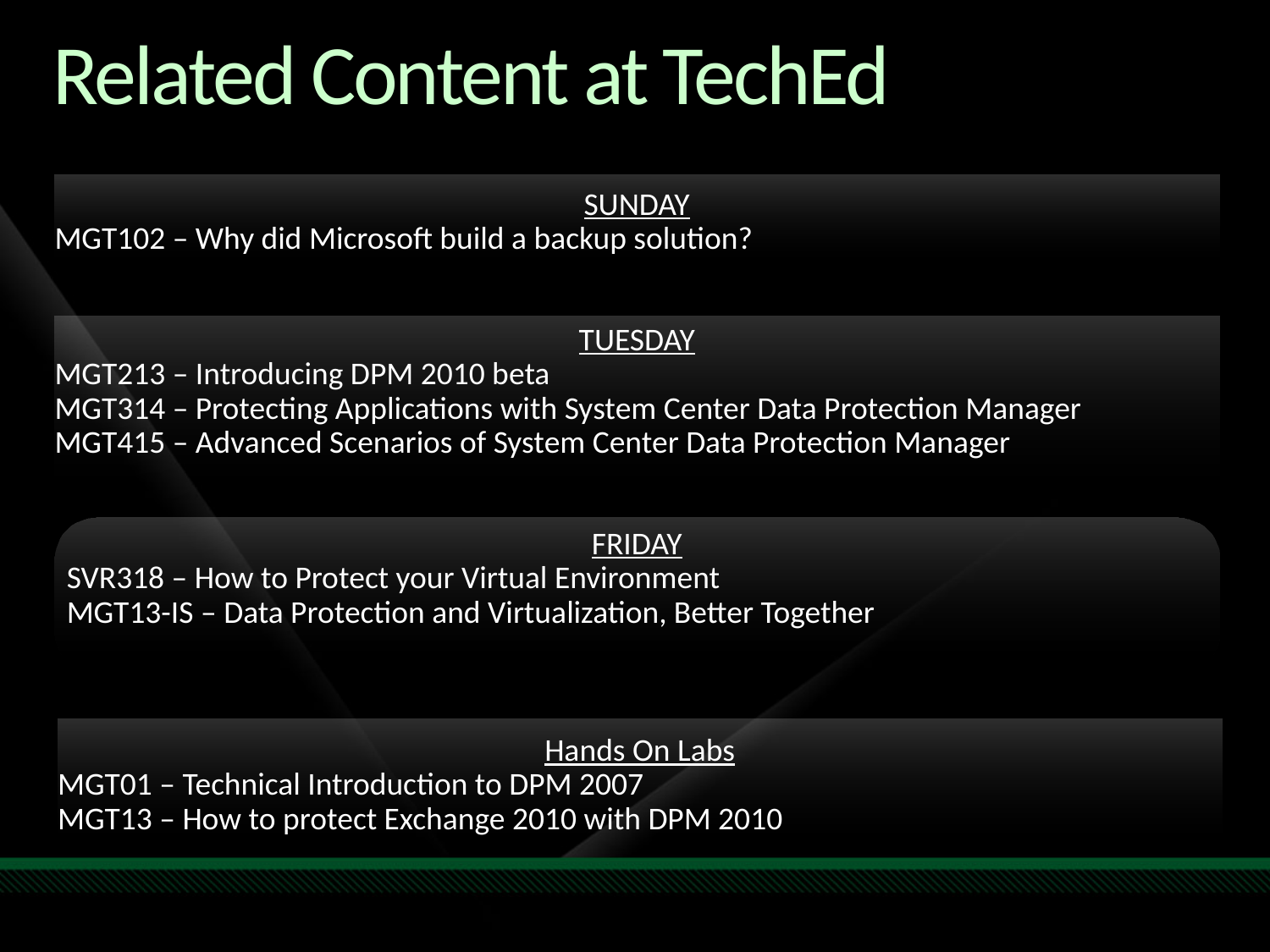

Required Slide
Speakers,
please list the Breakout Sessions,
TLC Interactive Theaters and Labs
that are related to your session.
# Related Content at TechEd
SUNDAY
MGT102 – Why did Microsoft build a backup solution?
TUESDAY
MGT213 – Introducing DPM 2010 beta
MGT314 – Protecting Applications with System Center Data Protection Manager
MGT415 – Advanced Scenarios of System Center Data Protection Manager

FRIDAY
SVR318 – How to Protect your Virtual Environment
MGT13-IS – Data Protection and Virtualization, Better Together

Hands On Labs
MGT01 – Technical Introduction to DPM 2007
MGT13 – How to protect Exchange 2010 with DPM 2010